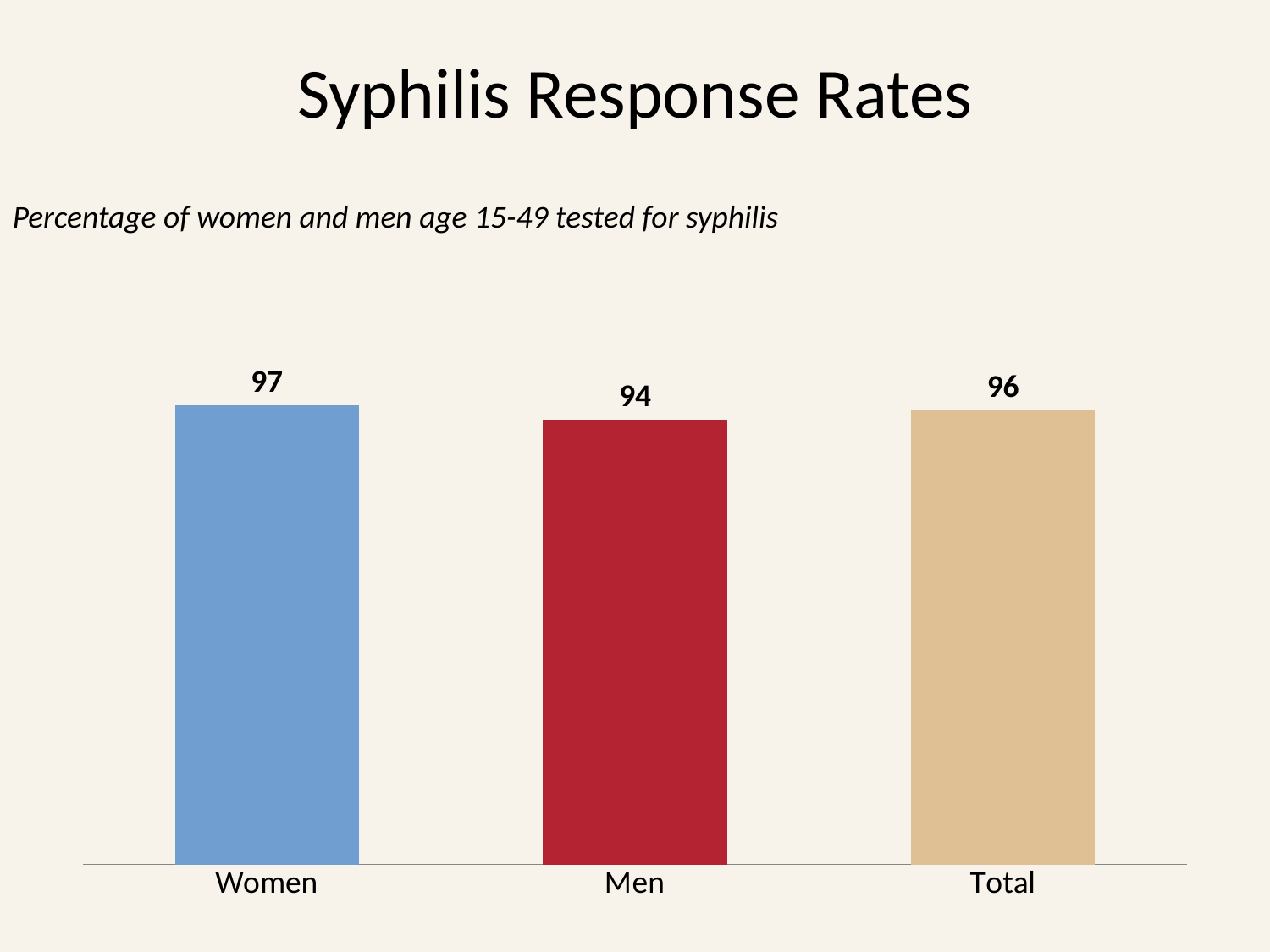

# Syphilis Response Rates
Percentage of women and men age 15-49 tested for syphilis

### Chart

| Category | Series 1 |
|---|---|
| Women | 97.0 |
| Men | 94.0 |
| Total | 96.0 |